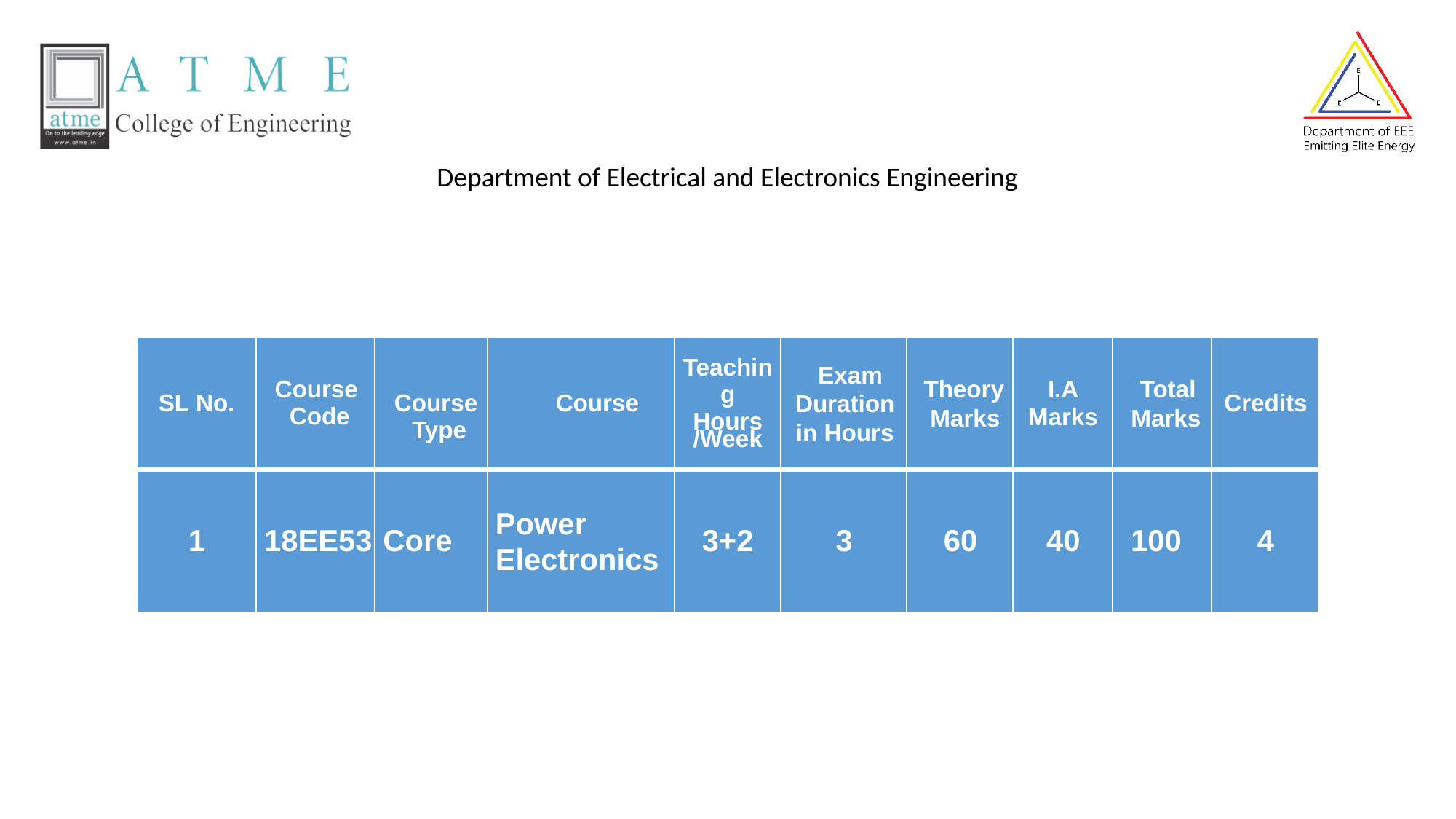

| SL No. | Course Code | Course Type | Course | Teaching Hours /Week | Exam Duration in Hours | Theory Marks | I.A Marks | Total Marks | Credits |
| --- | --- | --- | --- | --- | --- | --- | --- | --- | --- |
| 1 | 18EE53 | Core | Power Electronics | 3+2 | 3 | 60 | 40 | 100 | 4 |